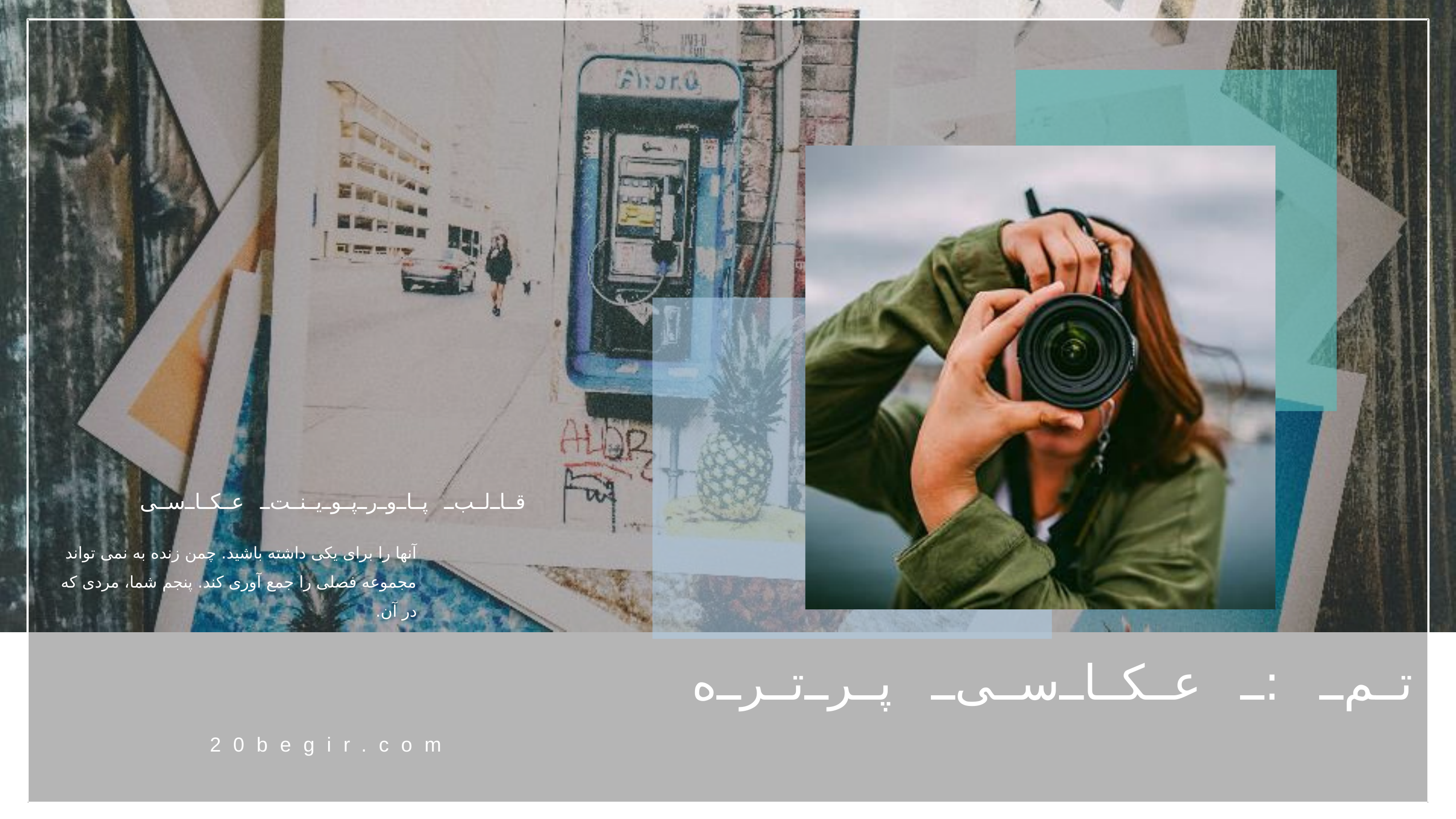

قالب پاورپوینت عکاسی
آنها را برای یکی داشته باشید. چمن زنده به نمی تواند مجموعه فصلی را جمع آوری کند. پنجم شما، مردی که در آن.
تم : عکاسی پرتره
20begir.com